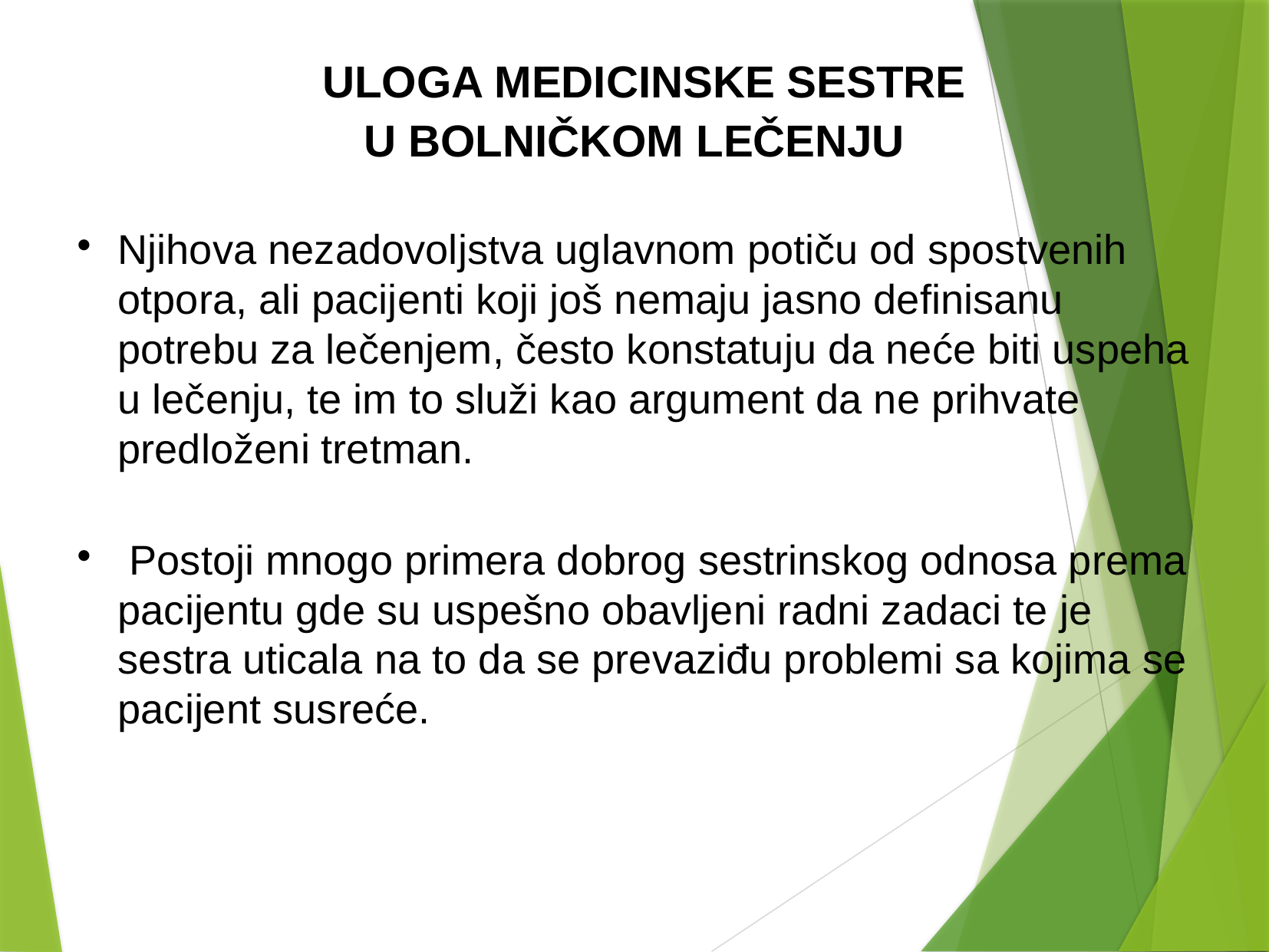

ULOGA MEDICINSKE SESTRE U BOLNIČKOM LEČENJU
Njihova nezadovoljstva uglavnom potiču od spostvenih otpora, ali pacijenti koji još nemaju jasno definisanu potrebu za lečenjem, često konstatuju da neće biti uspeha u lečenju, te im to služi kao argument da ne prihvate predloženi tretman.

 Postoji mnogo primera dobrog sestrinskog odnosa prema pacijentu gde su uspešno obavljeni radni zadaci te je sestra uticala na to da se prevaziđu problemi sa kojima se pacijent susreće.